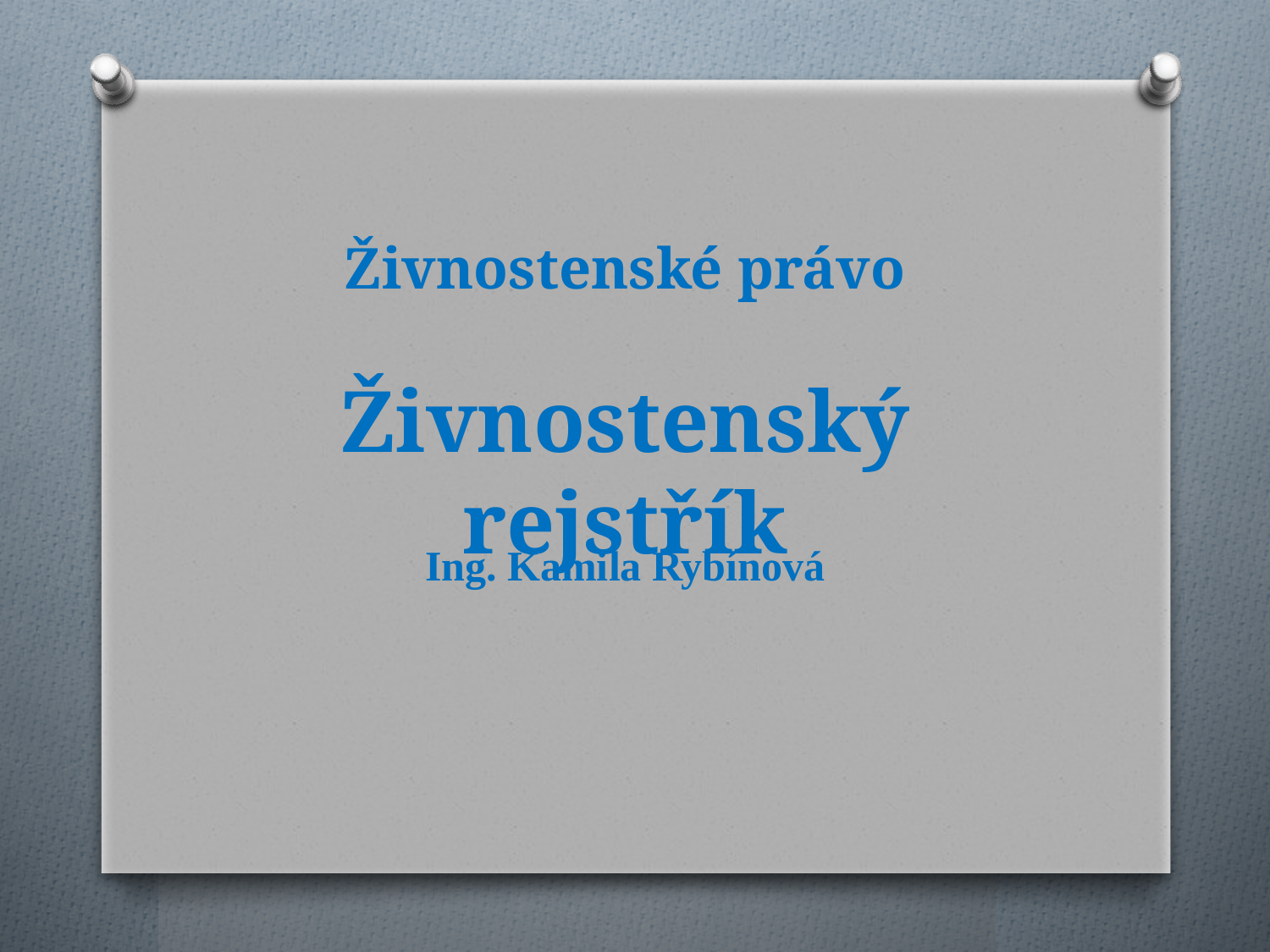

Živnostenské právo

Živnostenský rejstřík

Ing. Kamila Rybínová